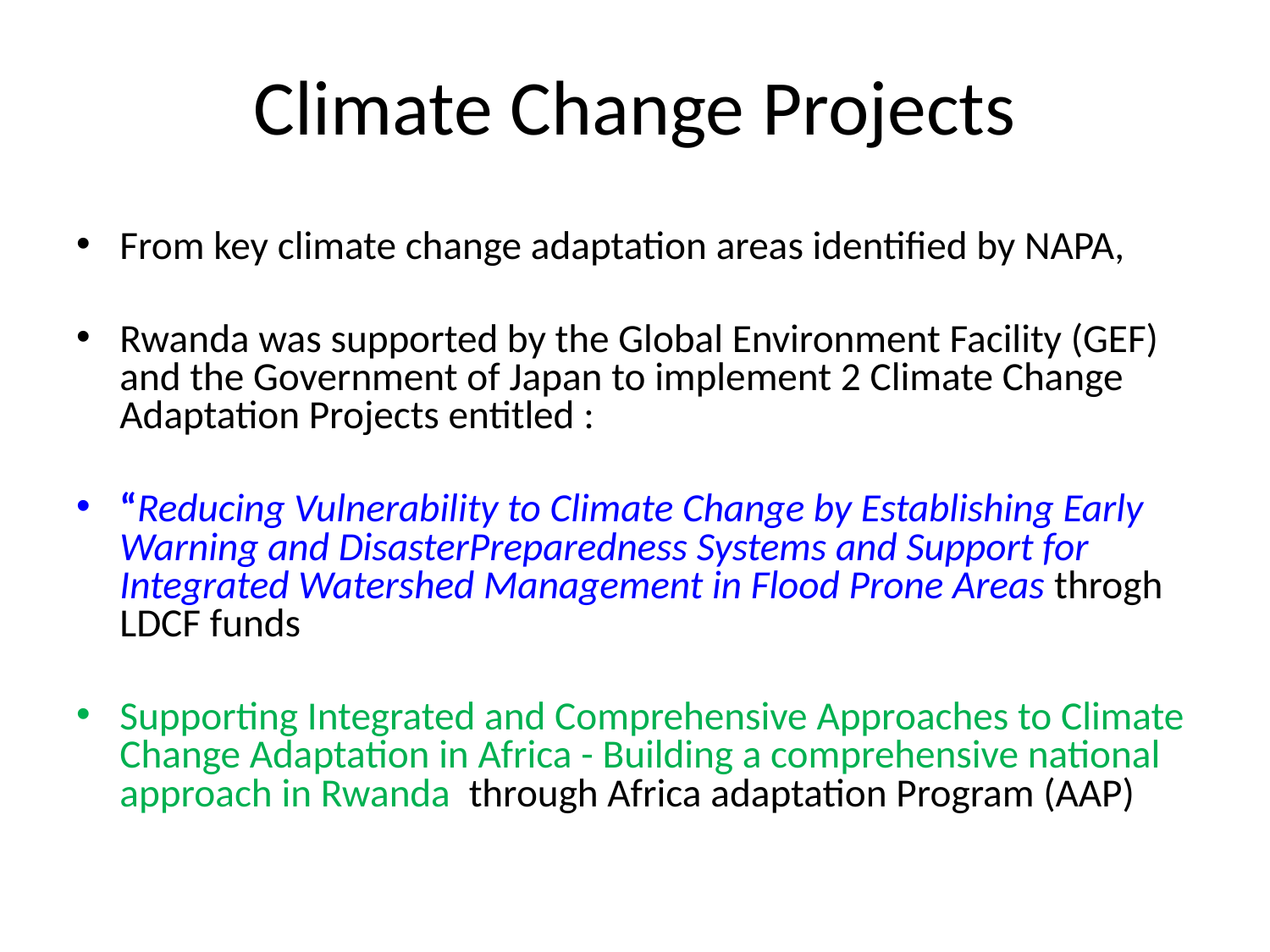

# Climate Change Projects
From key climate change adaptation areas identified by NAPA,

Rwanda was supported by the Global Environment Facility (GEF) and the Government of Japan to implement 2 Climate Change Adaptation Projects entitled :

“Reducing Vulnerability to Climate Change by Establishing Early Warning and DisasterPreparedness Systems and Support for Integrated Watershed Management in Flood Prone Areas throgh LDCF funds

Supporting Integrated and Comprehensive Approaches to Climate Change Adaptation in Africa - Building a comprehensive national approach in Rwanda  through Africa adaptation Program (AAP)